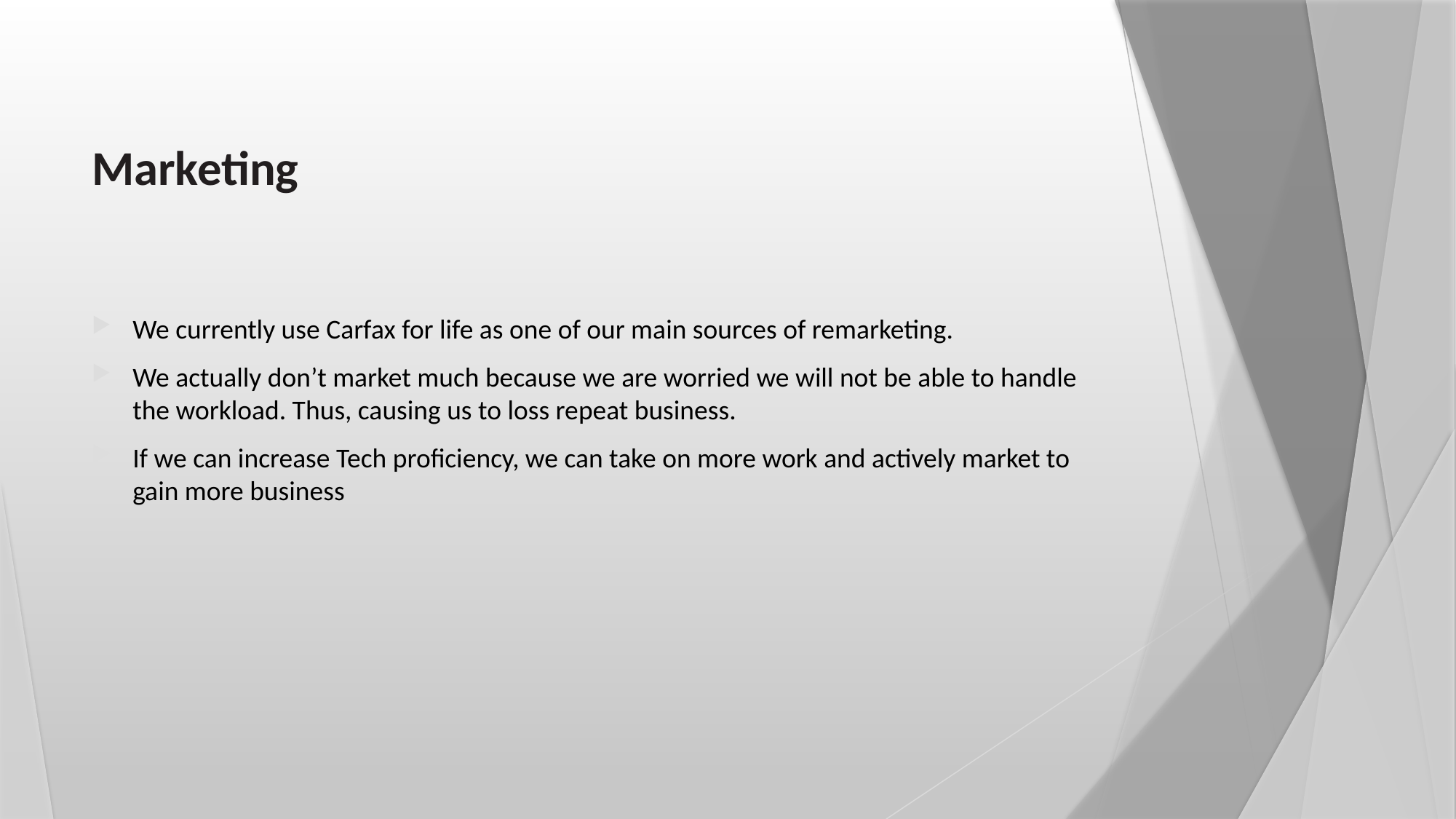

# Marketing

We currently use Carfax for life as one of our main sources of remarketing.
We actually don’t market much because we are worried we will not be able to handle the workload. Thus, causing us to loss repeat business.
If we can increase Tech proficiency, we can take on more work and actively market to gain more business